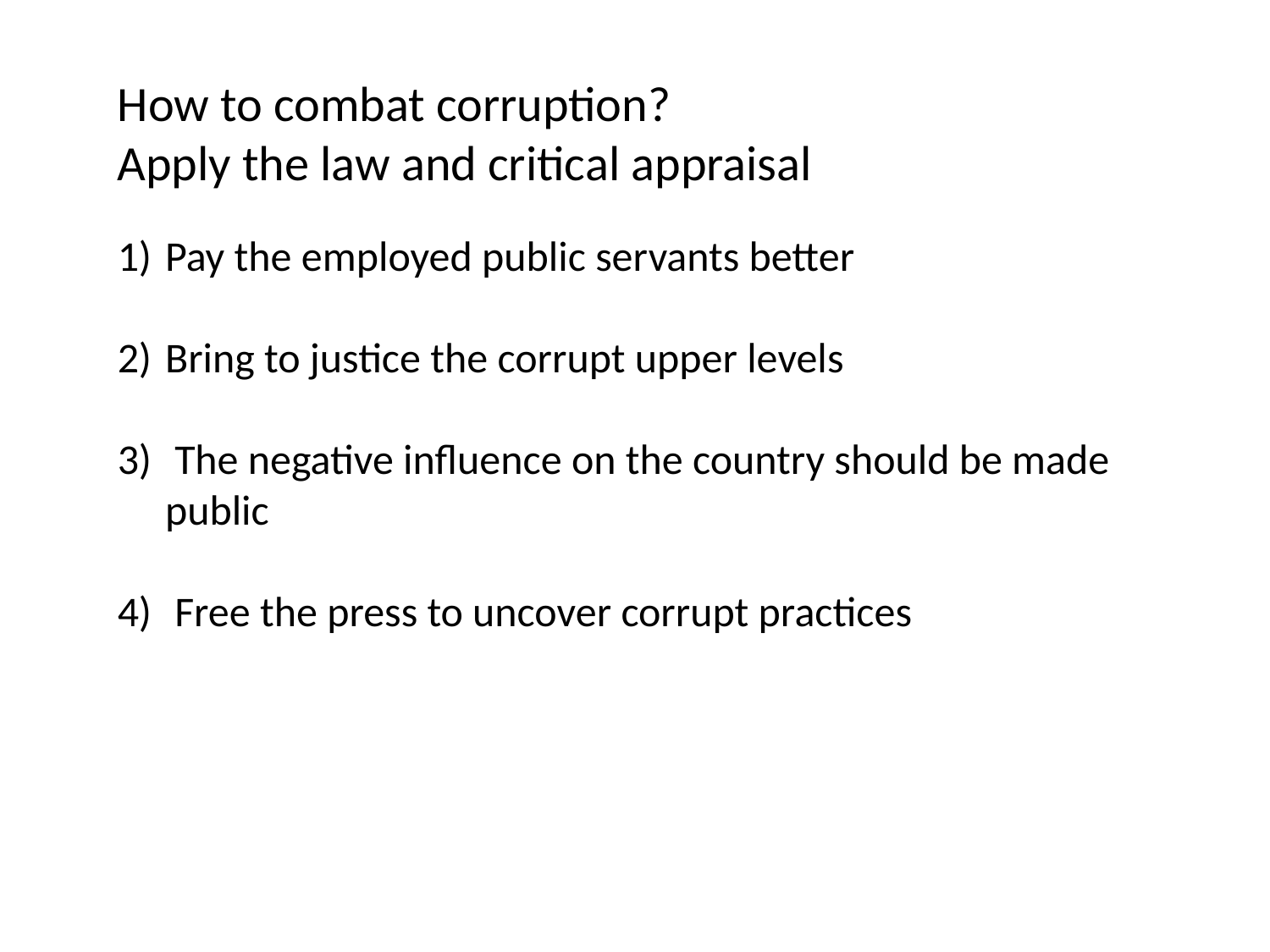

How to combat corruption?
Apply the law and critical appraisal

Pay the employed public servants better

Bring to justice the corrupt upper levels

 The negative influence on the country should be made public

 Free the press to uncover corrupt practices